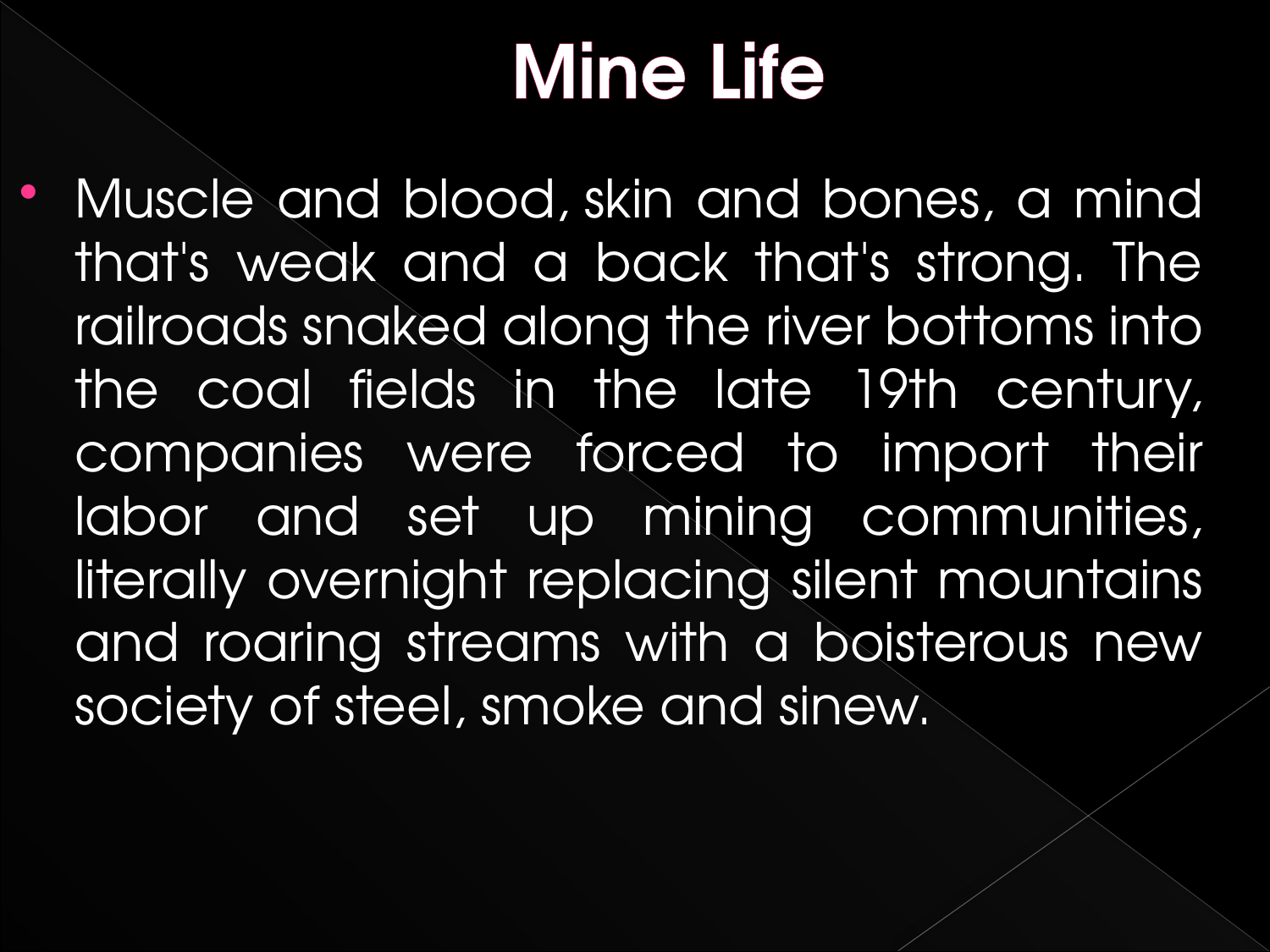

# Mine Life
Muscle and blood, skin and bones, a mind that's weak and a back that's strong. The railroads snaked along the river bottoms into the coal fields in the late 19th century, companies were forced to import their labor and set up mining communities, literally overnight replacing silent mountains and roaring streams with a boisterous new society of steel, smoke and sinew.